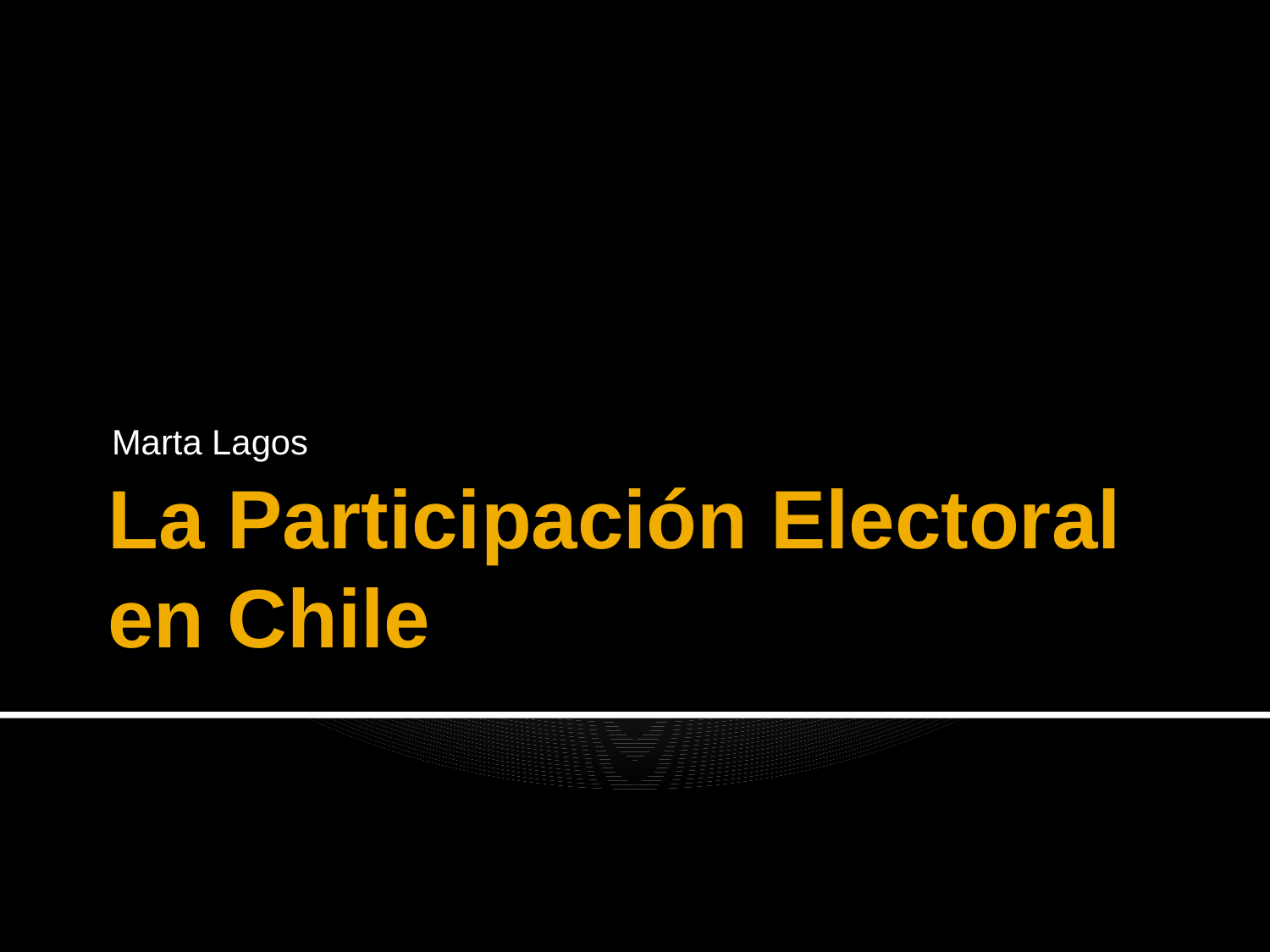

Marta Lagos
# La Participación Electoral en Chile